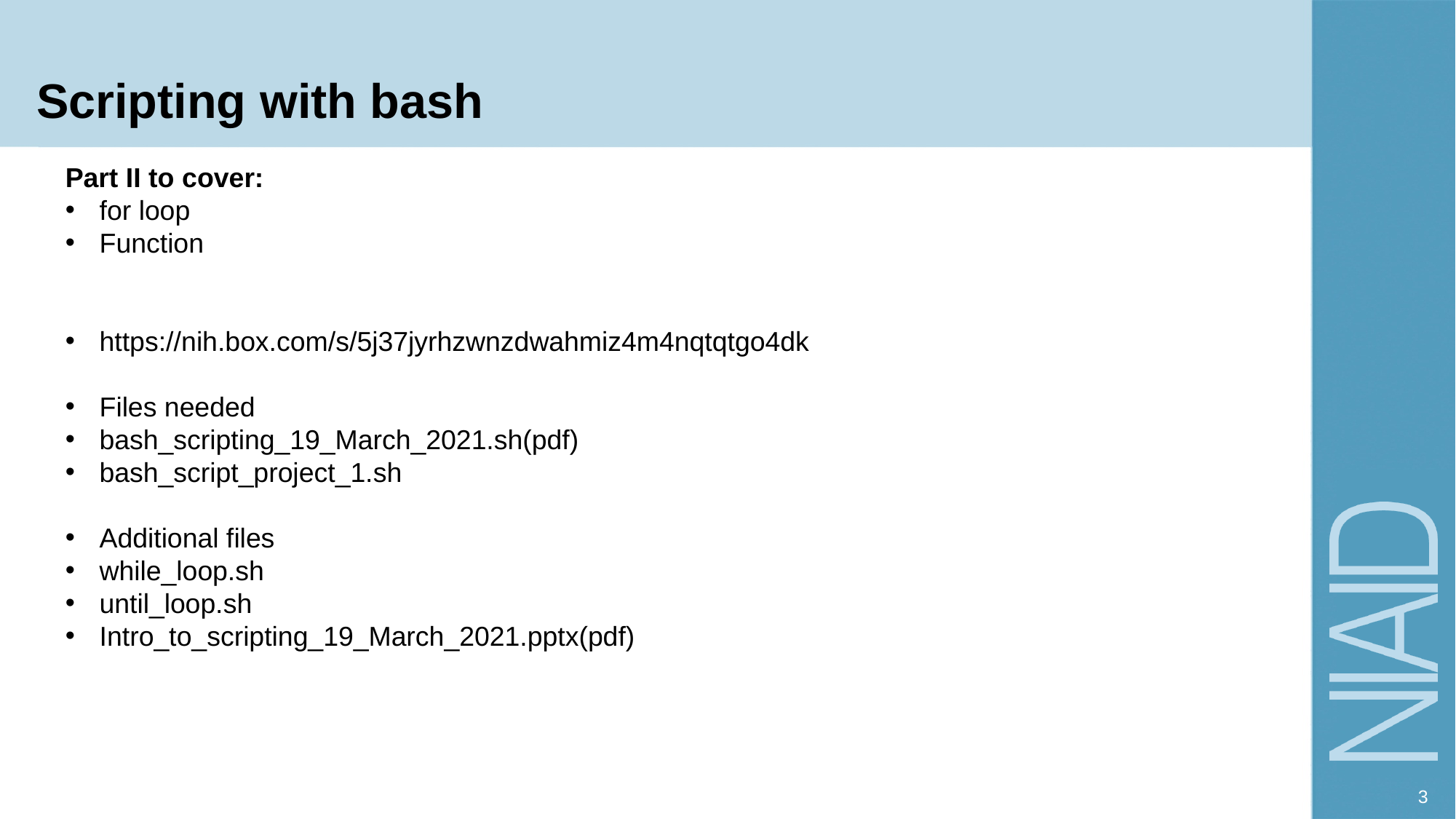

# Scripting with bash
Part II to cover:
for loop
Function

https://nih.box.com/s/5j37jyrhzwnzdwahmiz4m4nqtqtgo4dk

Files needed
bash_scripting_19_March_2021.sh(pdf)
bash_script_project_1.sh

Additional files
while_loop.sh
until_loop.sh
Intro_to_scripting_19_March_2021.pptx(pdf)

3